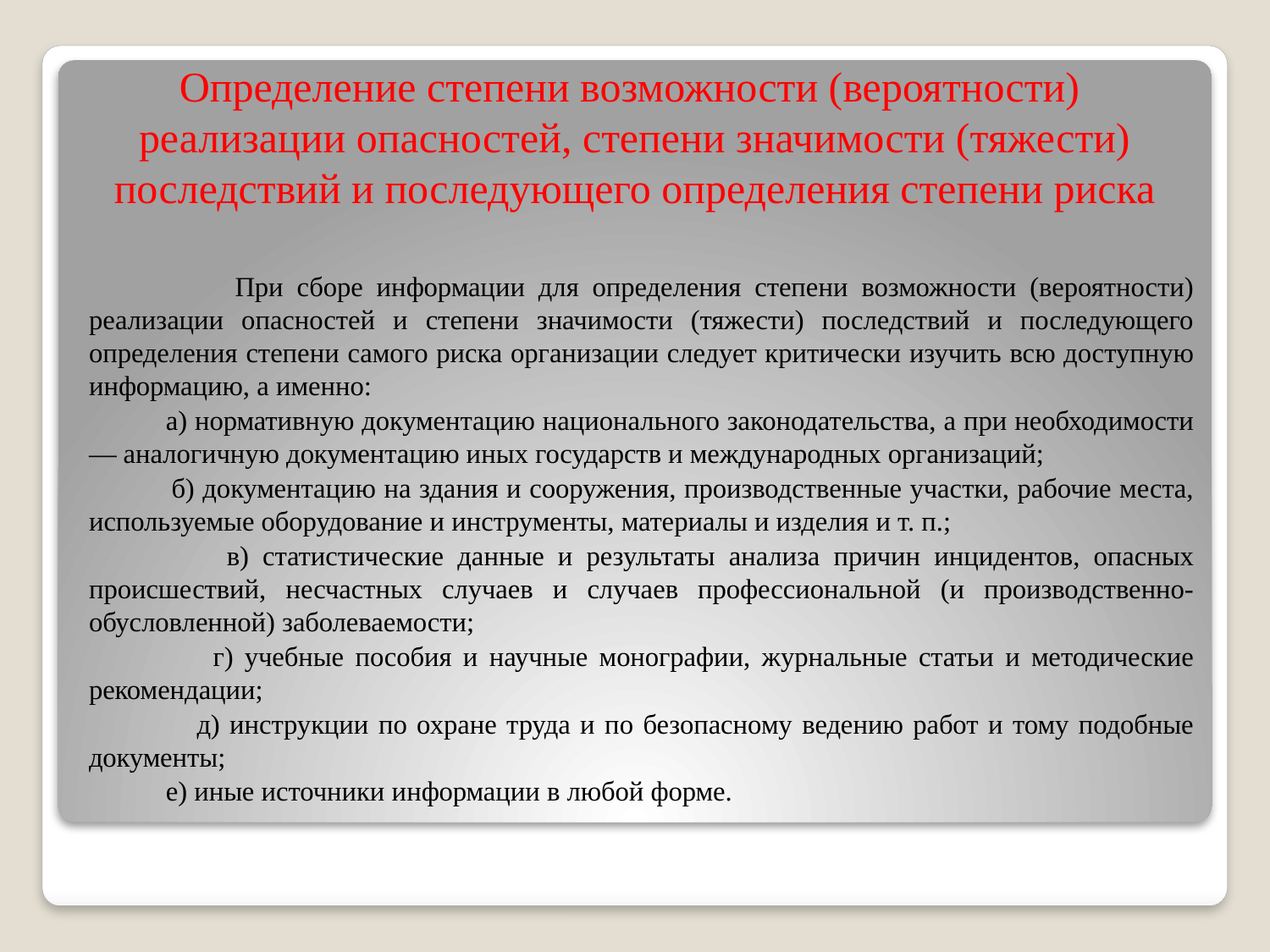

# Определение степени возможности (вероятности) реализации опасностей, степени значимости (тяжести) последствий и последующего определения степени риска

          При сборе информации для определения степени возможности (вероятности) реализации опасностей и степени значимости (тяжести) последствий и последующего определения степени самого риска организации следует критически изучить всю доступную информацию, а именно:
          а) нормативную документацию национального законодательства, а при необходимости — аналогичную документацию иных государств и международных организаций;
          б) документацию на здания и сооружения, производственные участки, рабочие места, используемые оборудование и инструменты, материалы и изделия и т. п.;
          в) статистические данные и результаты анализа причин инцидентов, опасных происшествий, несчастных случаев и случаев профессиональной (и производственно-обусловленной) заболеваемости;
           г) учебные пособия и научные монографии, журнальные статьи и методические рекомендации;
           д) инструкции по охране труда и по безопасному ведению работ и тому подобные документы;
           е) иные источники информации в любой форме.